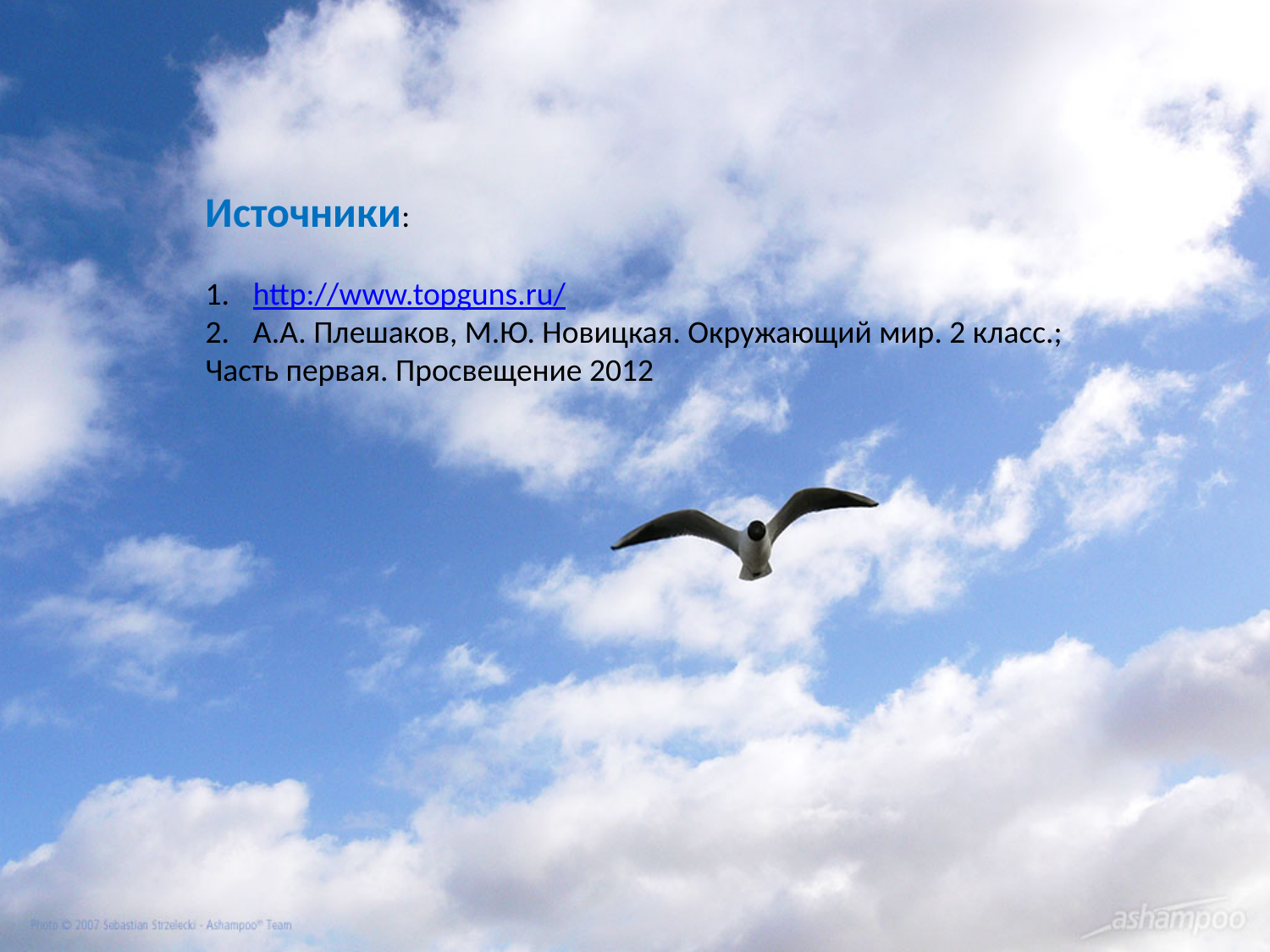

Источники:

http://www.topguns.ru/
А.А. Плешаков, М.Ю. Новицкая. Окружающий мир. 2 класс.;
Часть первая. Просвещение 2012